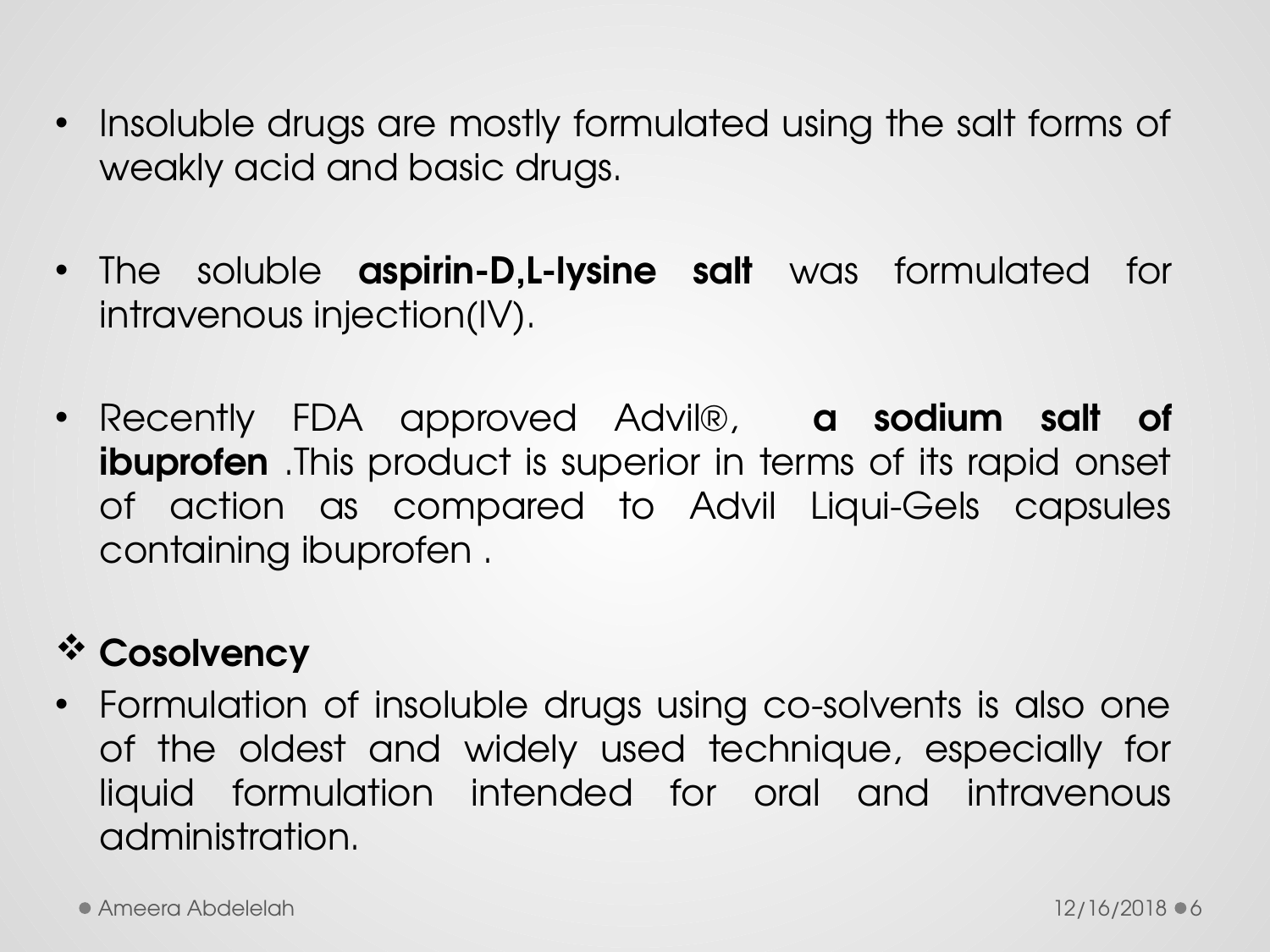

Insoluble drugs are mostly formulated using the salt forms of weakly acid and basic drugs.

The soluble aspirin-D,L-lysine salt was formulated for intravenous injection(IV).

Recently FDA approved Advil®,  a sodium salt of ibuprofen .This product is superior in terms of its rapid onset of action as compared to Advil Liqui-Gels capsules containing ibuprofen .

Cosolvency
Formulation of insoluble drugs using co-solvents is also one of the oldest and widely used technique, especially for liquid formulation intended for oral and intravenous administration.

Ameera Abdelelah
12/16/2018
6